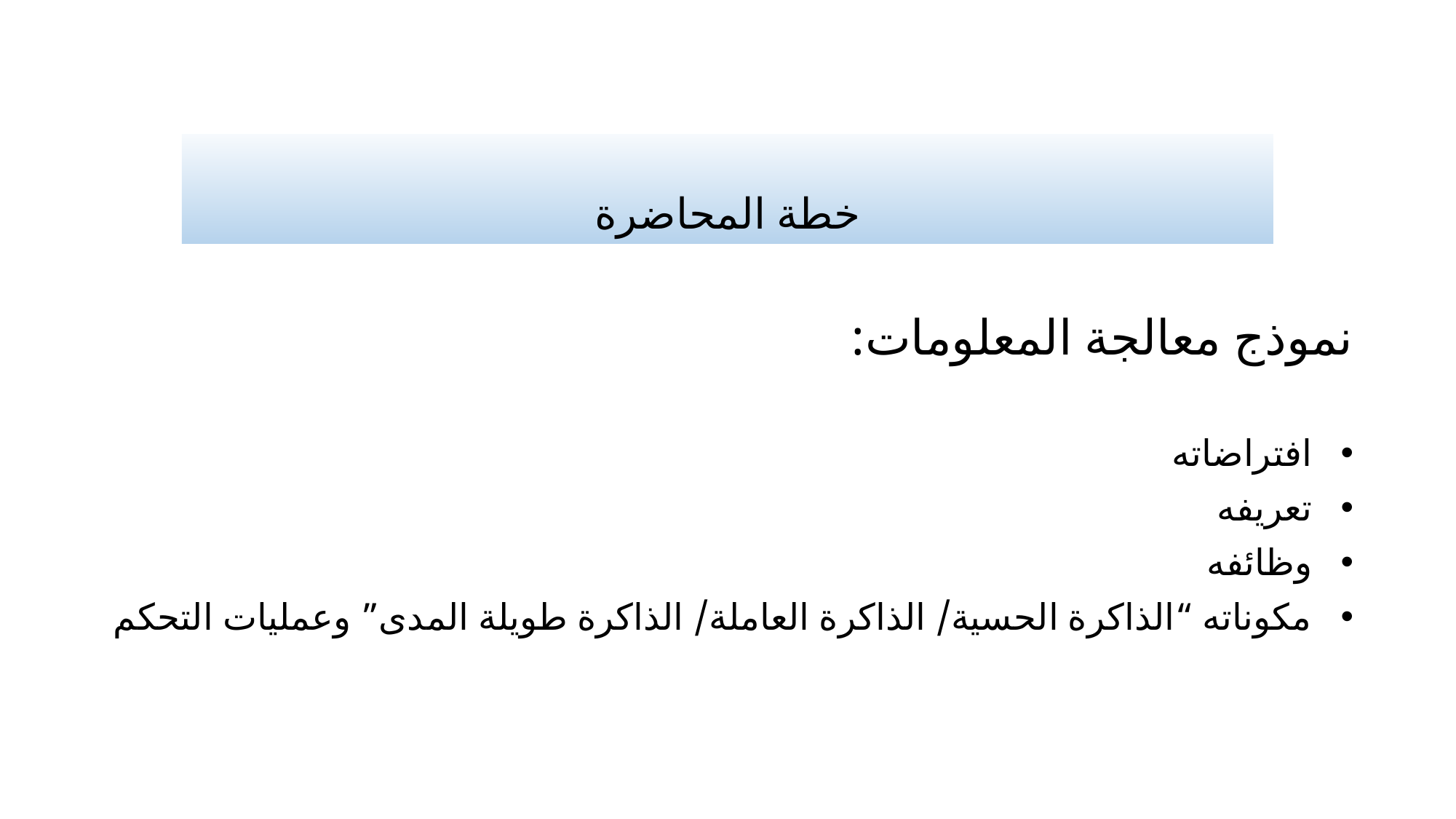

# خطة المحاضرة
نموذج معالجة المعلومات:

افتراضاته
تعريفه
وظائفه
مكوناته “الذاكرة الحسية/ الذاكرة العاملة/ الذاكرة طويلة المدى” وعمليات التحكم